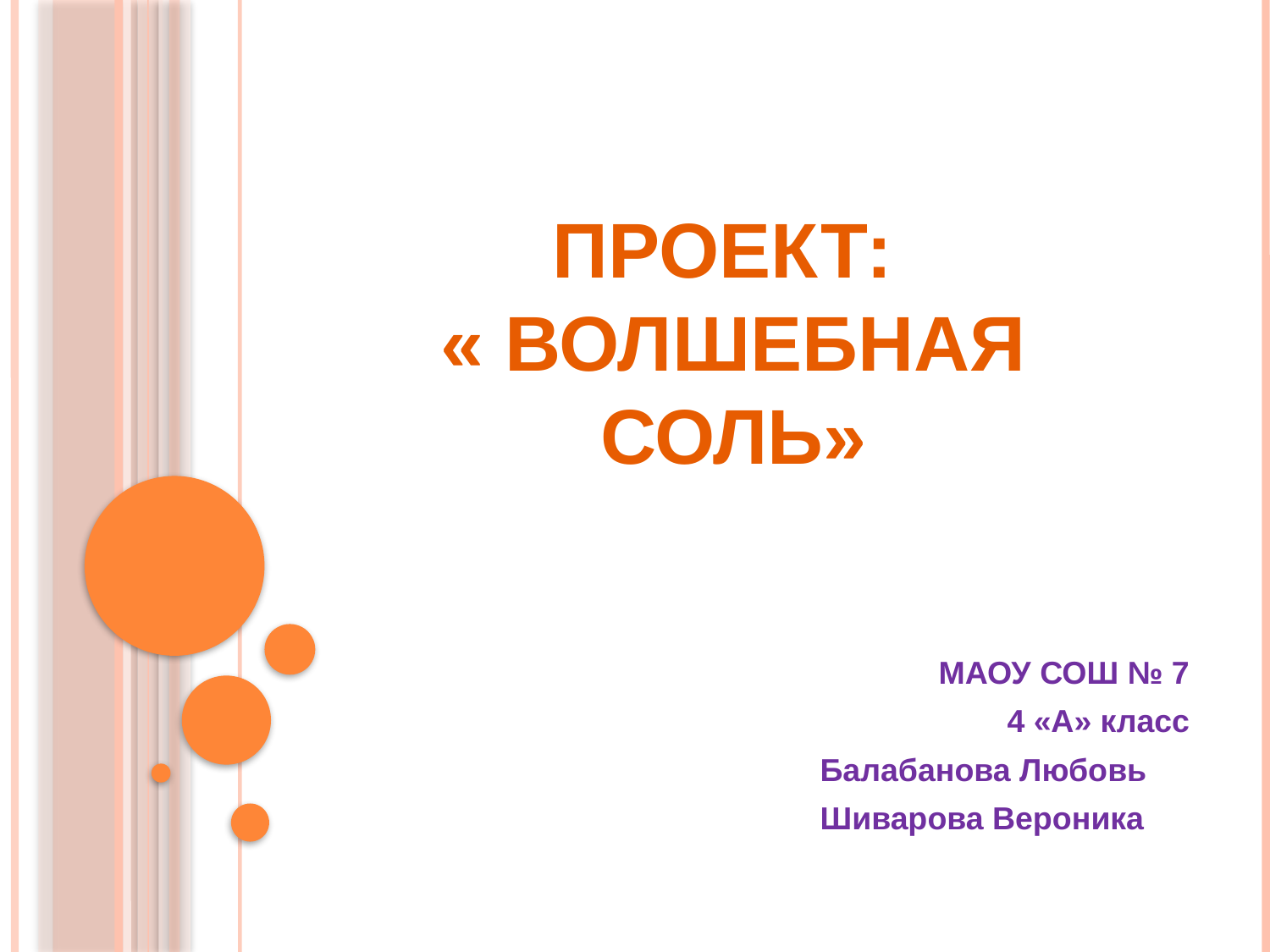

# ПРОЕКТ: « ВОЛШЕБНАЯ СОЛЬ»
МАОУ СОШ № 7
 4 «А» класс
                                                    Балабанова Любовь
                                                    Шиварова Вероника